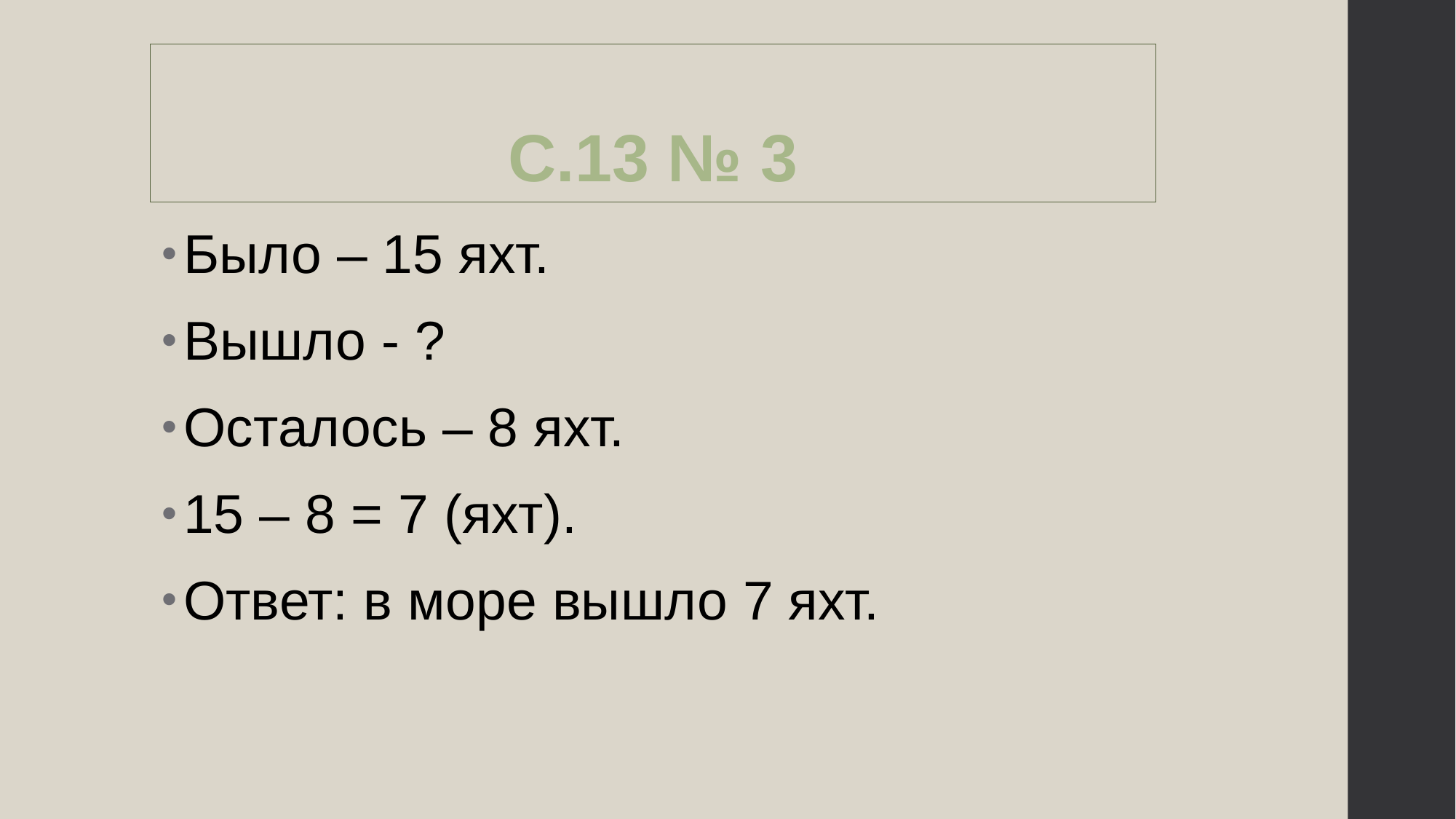

# С.13 № 3
Было – 15 яхт.
Вышло - ?
Осталось – 8 яхт.
15 – 8 = 7 (яхт).
Ответ: в море вышло 7 яхт.